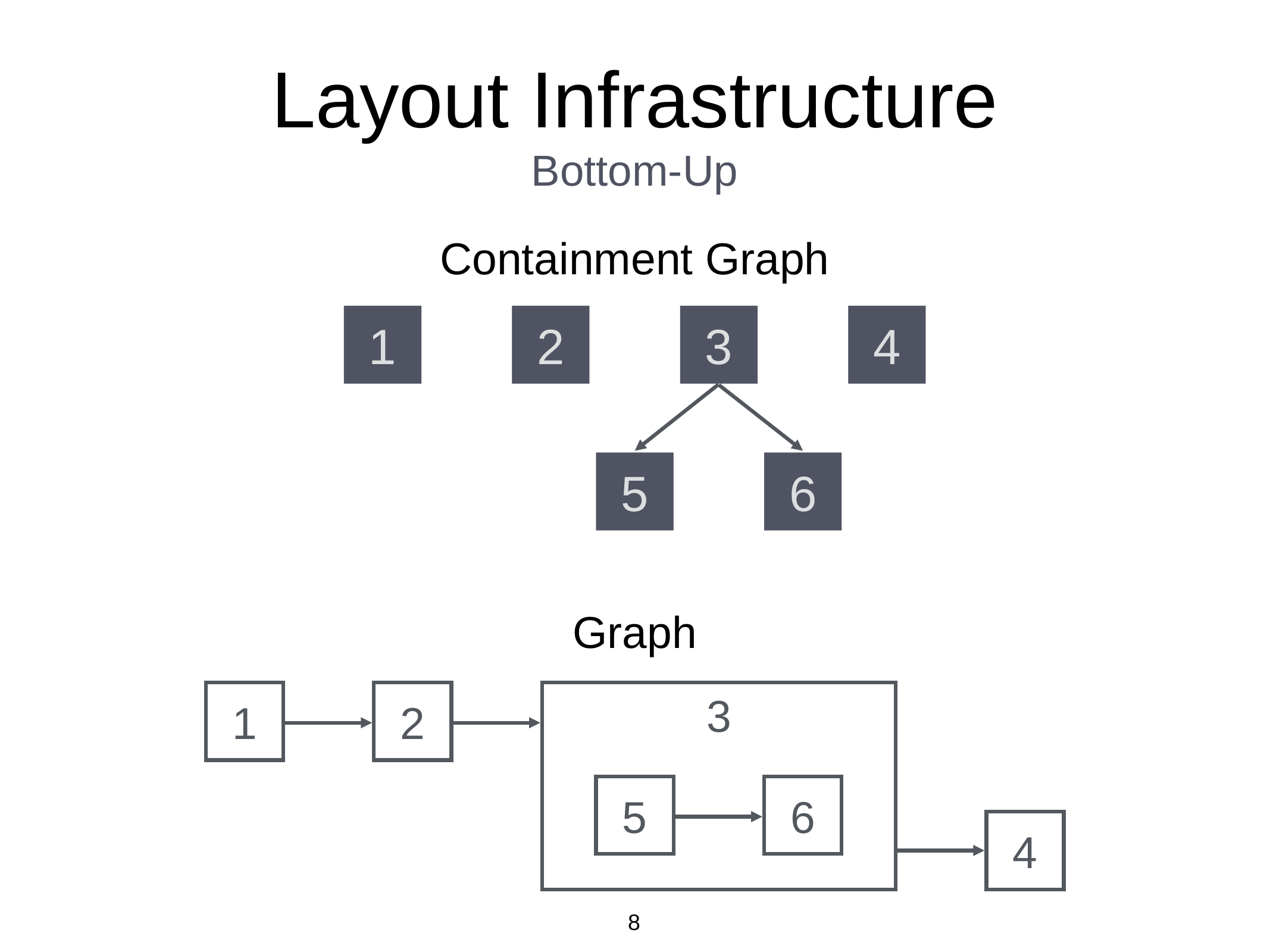

Layout Infrastructure
Bottom-Up
Containment Graph
1
1
2
3
4
2
3
4

5
5
6
6
Graph
1
2

4

3
5
6

8